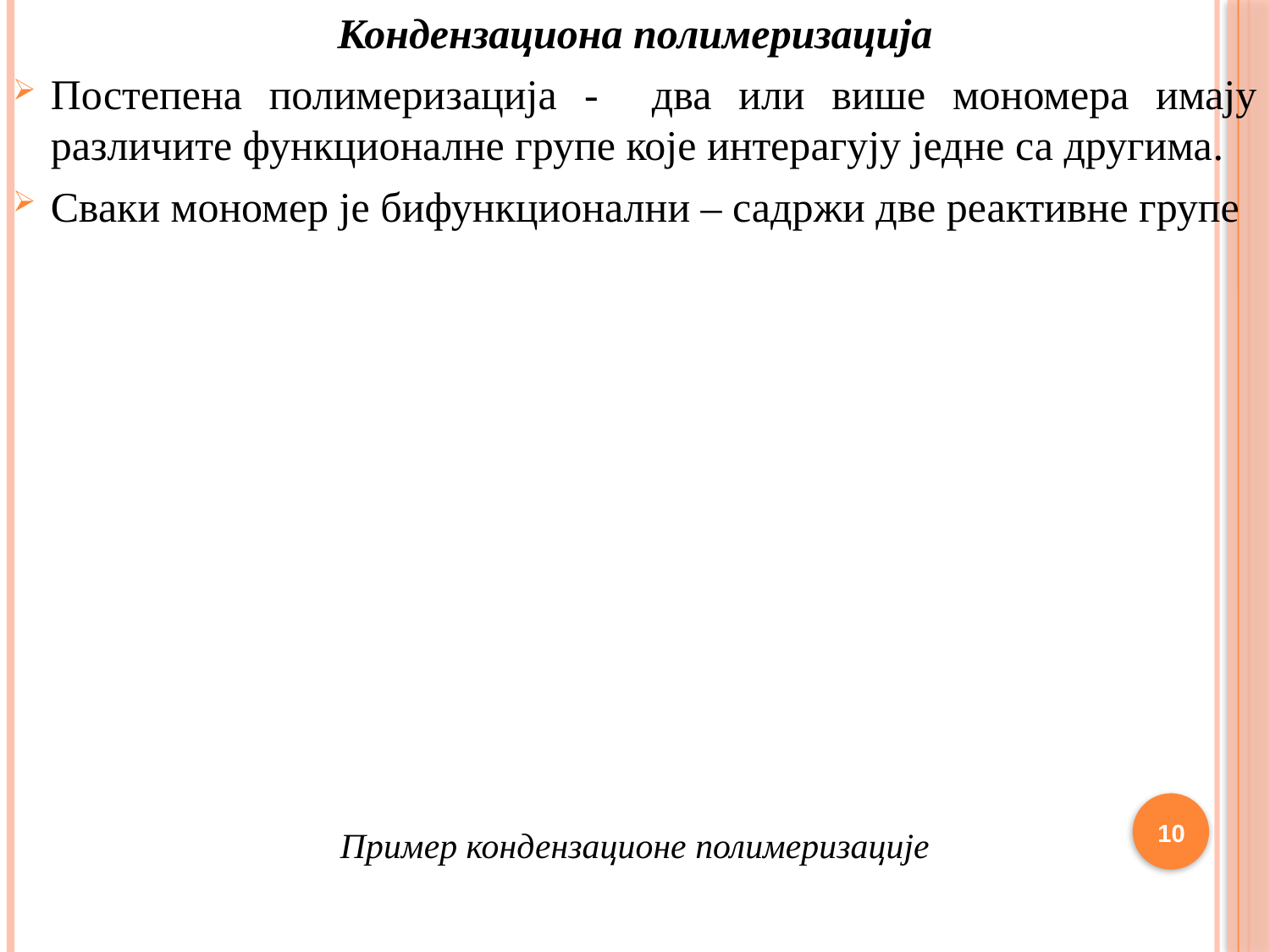

Кондензациона полимеризација
Постепена полимеризација -  два или више мономера имају различите функционалне групе које интерагују једне са другима.
Сваки мономер је бифункционални – садржи две реактивне групе

Пример кондензационе полимеризације

10